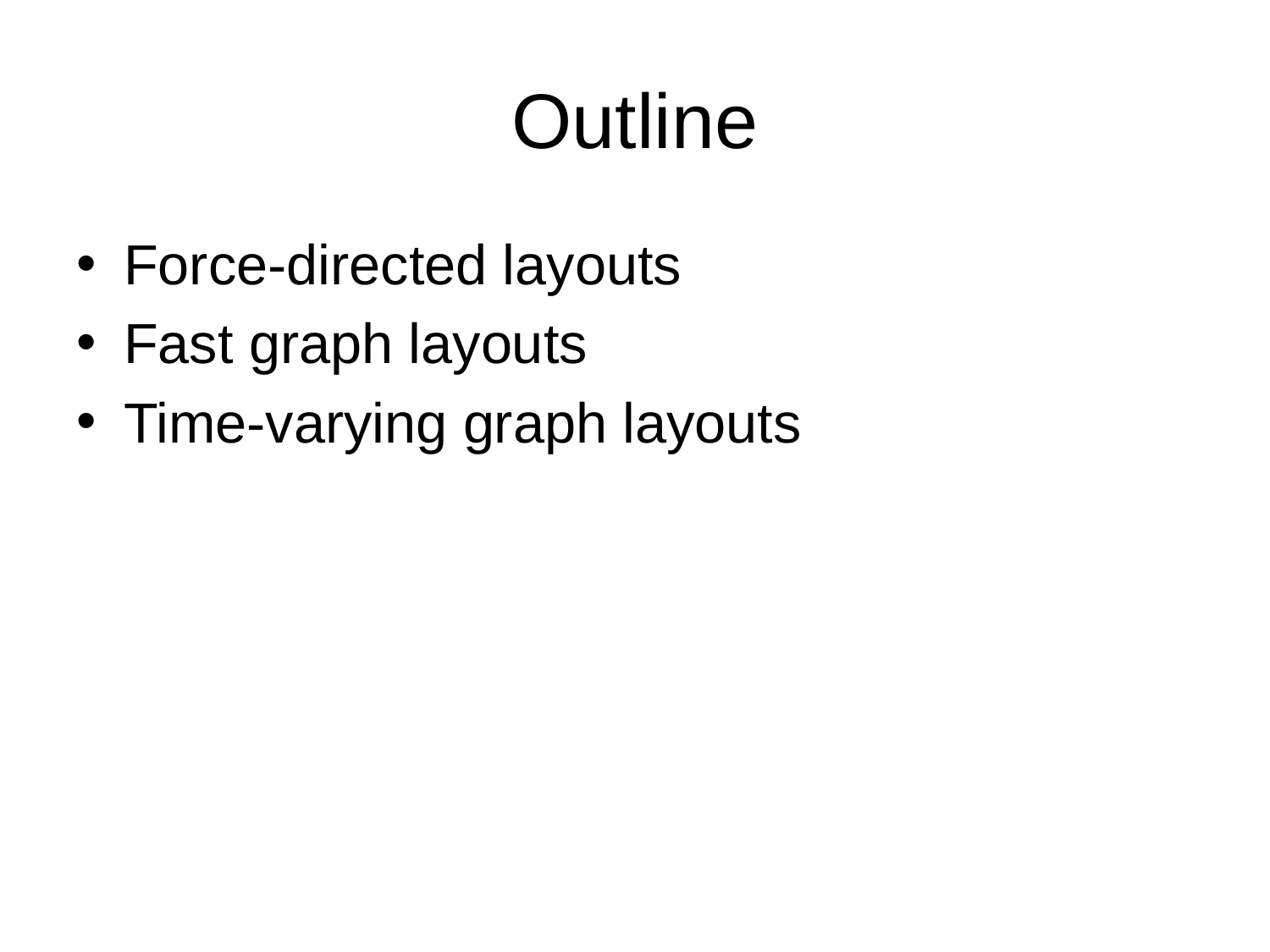

# Outline
Force-directed layouts
Fast graph layouts
Time-varying graph layouts